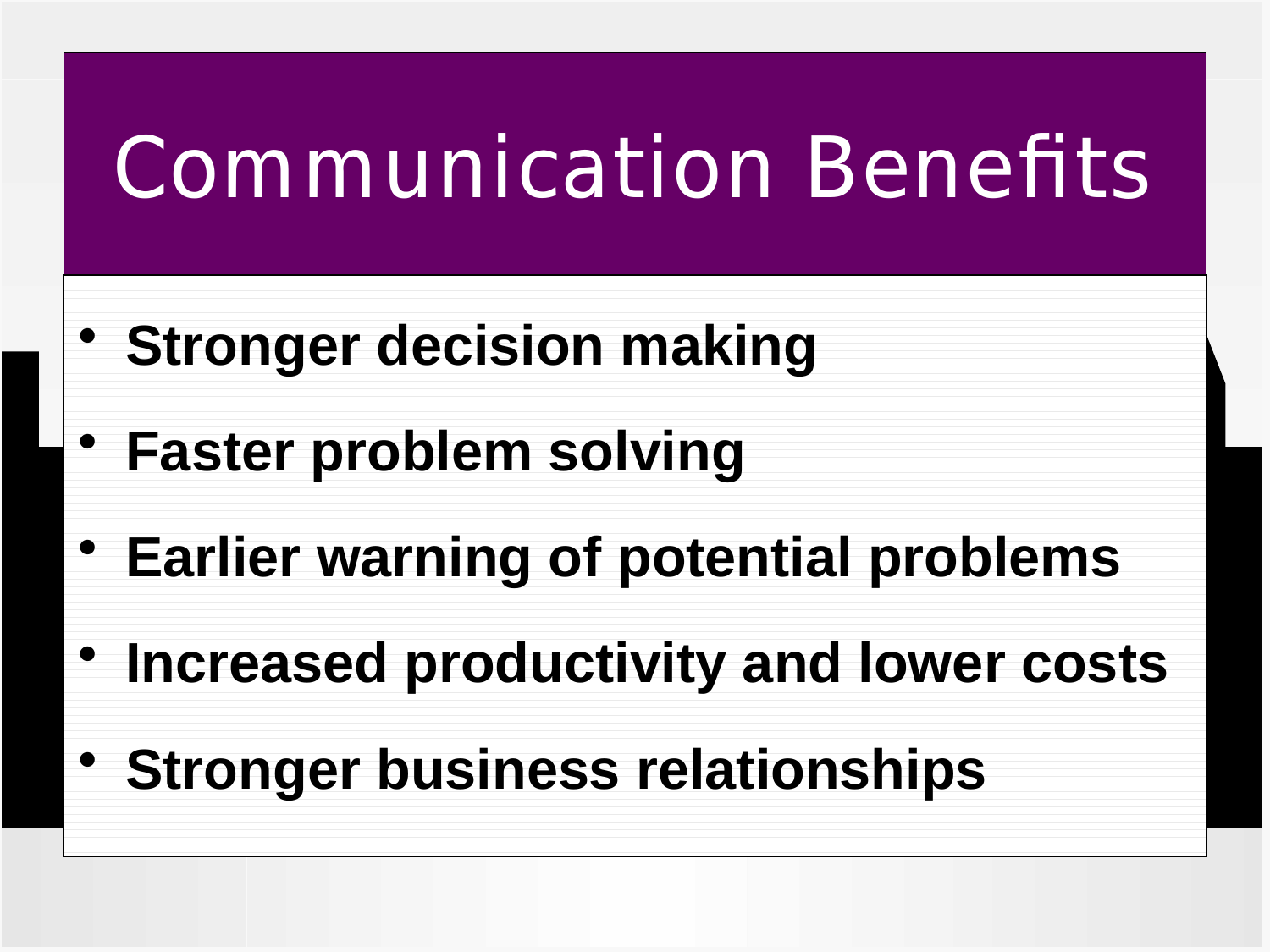

# Communication Benefits

Stronger decision making
Faster problem solving
Earlier warning of potential problems
Increased productivity and lower costs
Stronger business relationships